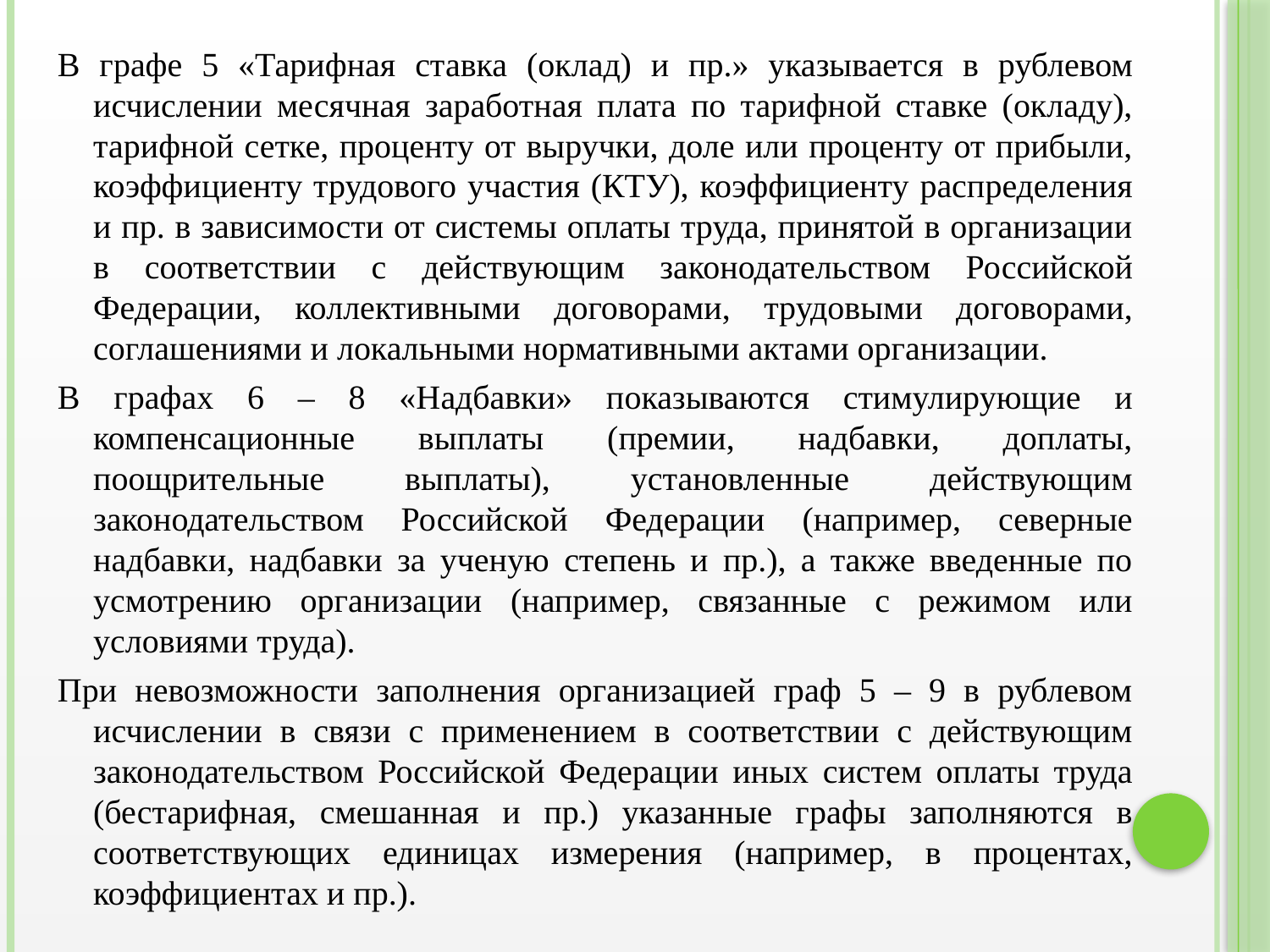

В графе 5 «Тарифная ставка (оклад) и пр.» указывается в рублевом исчислении месячная заработная плата по тарифной ставке (окладу), тарифной сетке, проценту от выручки, доле или проценту от прибыли, коэффициенту трудового участия (КТУ), коэффициенту распределения и пр. в зависимости от системы оплаты труда, принятой в организации в соответствии с действующим законодательством Российской Федерации, коллективными договорами, трудовыми договорами, соглашениями и локальными нормативными актами организации.
В графах 6 – 8 «Надбавки» показываются стимулирующие и компенсационные выплаты (премии, надбавки, доплаты, поощрительные выплаты), установленные действующим законодательством Российской Федерации (например, северные надбавки, надбавки за ученую степень и пр.), а также введенные по усмотрению организации (например, связанные с режимом или условиями труда).
При невозможности заполнения организацией граф 5 – 9 в рублевом исчислении в связи с применением в соответствии с действующим законодательством Российской Федерации иных систем оплаты труда (бестарифная, смешанная и пр.) указанные графы заполняются в соответствующих единицах измерения (например, в процентах, коэффициентах и пр.).